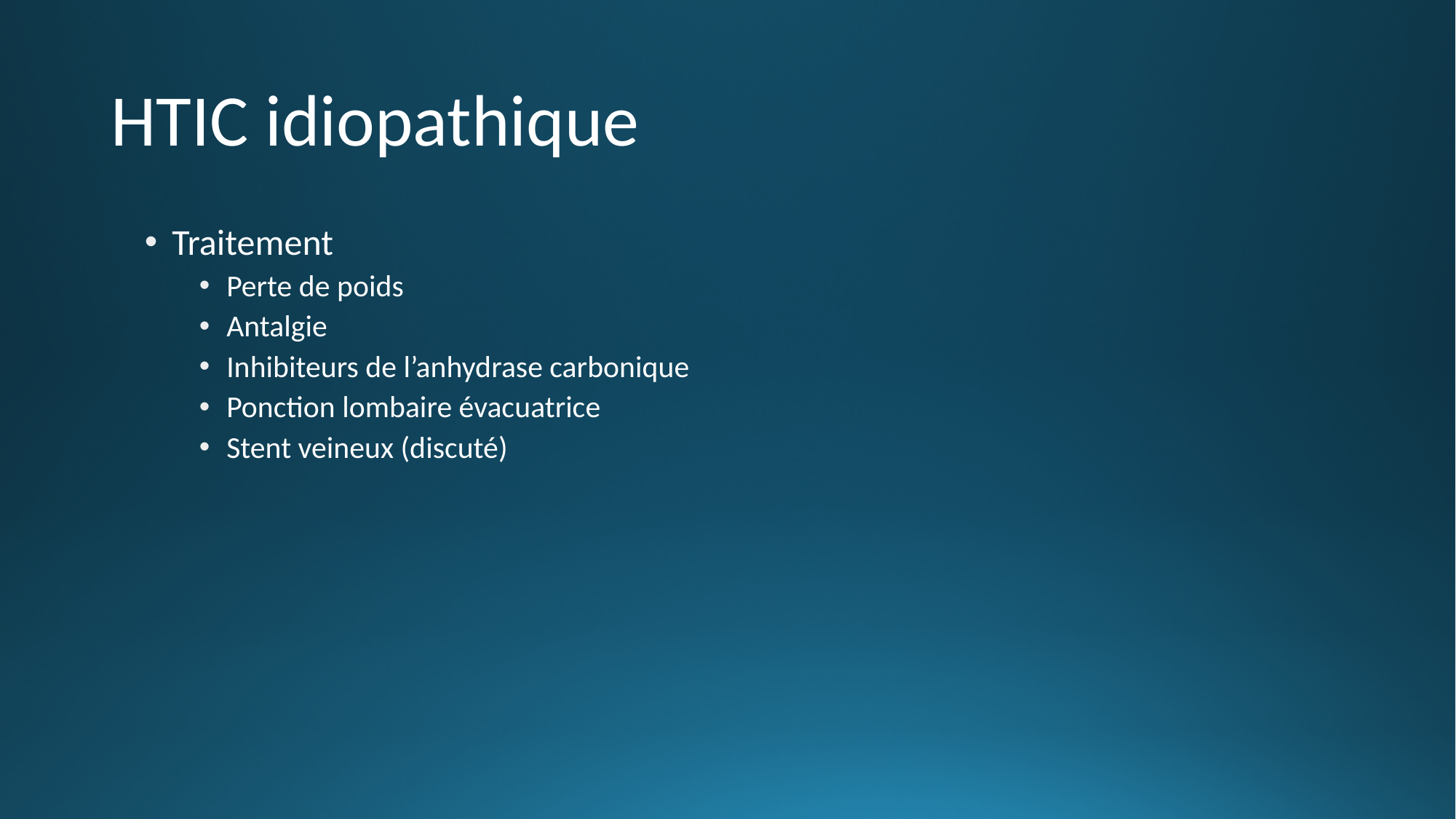

# HTIC idiopathique
Traitement
Perte de poids
Antalgie
Inhibiteurs de l’anhydrase carbonique
Ponction lombaire évacuatrice
Stent veineux (discuté)